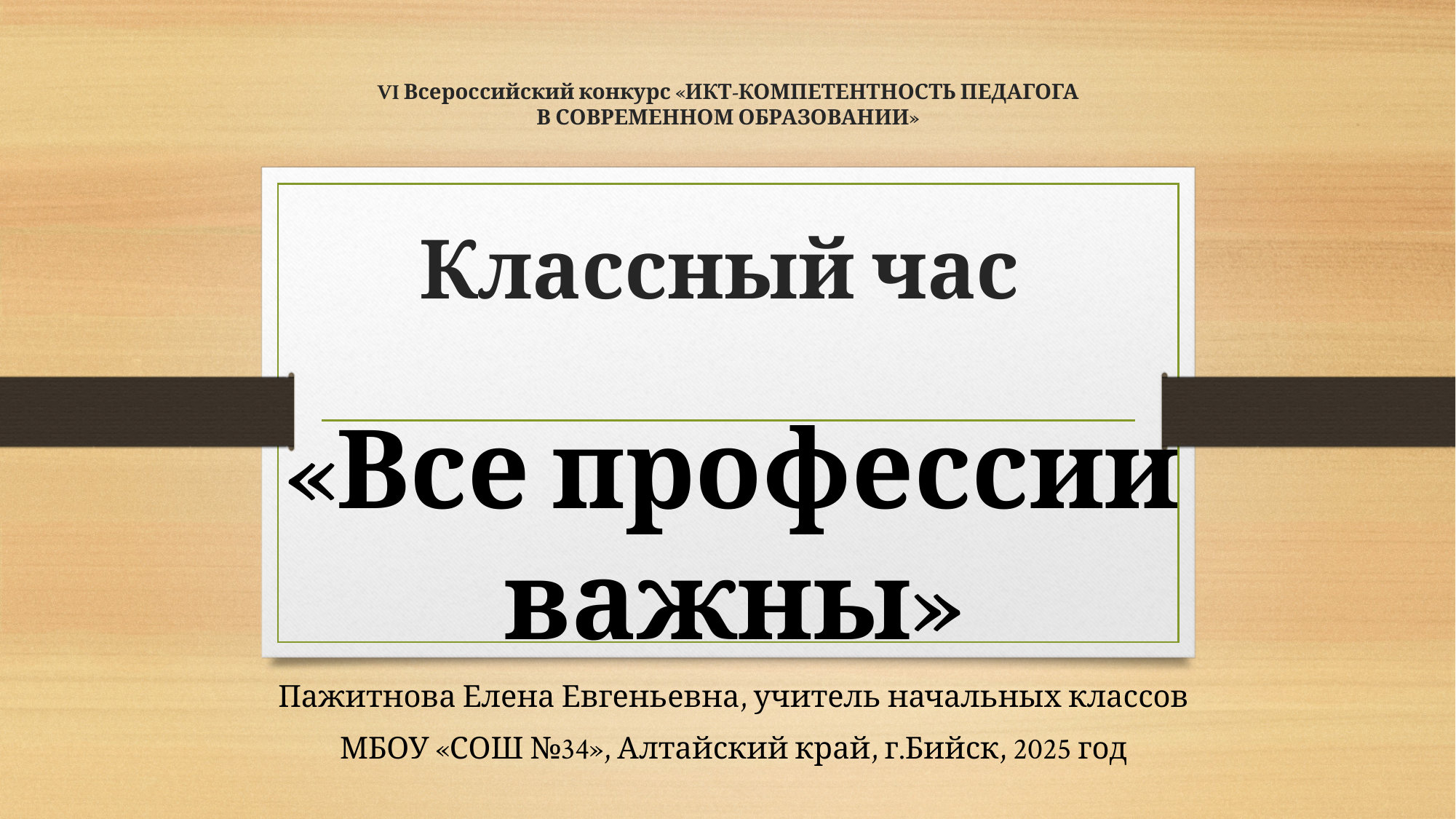

# VI Всероссийский конкурс «ИКТ-КОМПЕТЕНТНОСТЬ ПЕДАГОГА В СОВРЕМЕННОМ ОБРАЗОВАНИИ» Классный час
«Все профессии важны»
Пажитнова Елена Евгеньевна, учитель начальных классов
МБОУ «СОШ №34», Алтайский край, г.Бийск, 2025 год